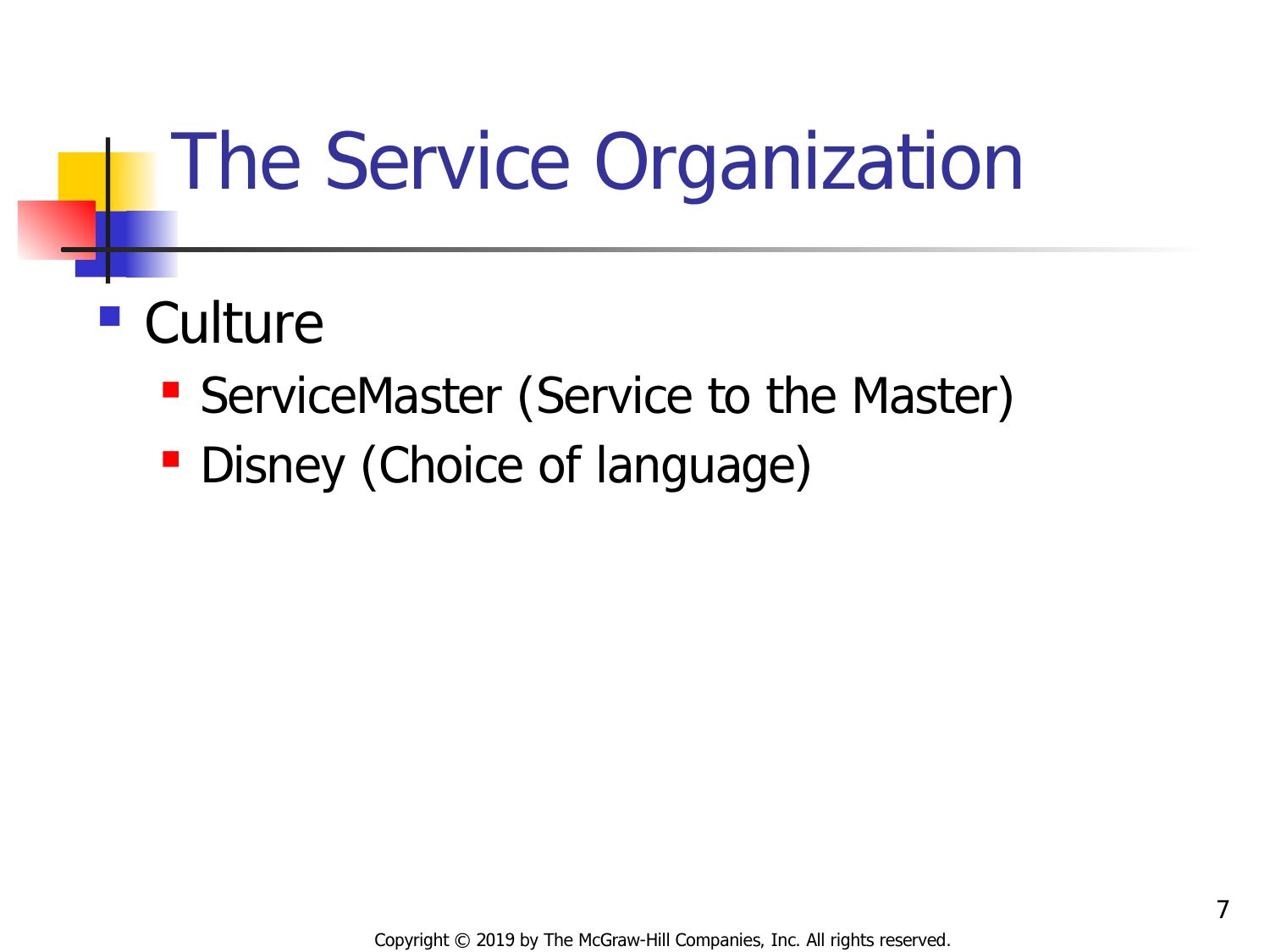

# The Service Organization
Culture
ServiceMaster (Service to the Master)
Disney (Choice of language)
7
Copyright © 2019 by The McGraw-Hill Companies, Inc. All rights reserved.